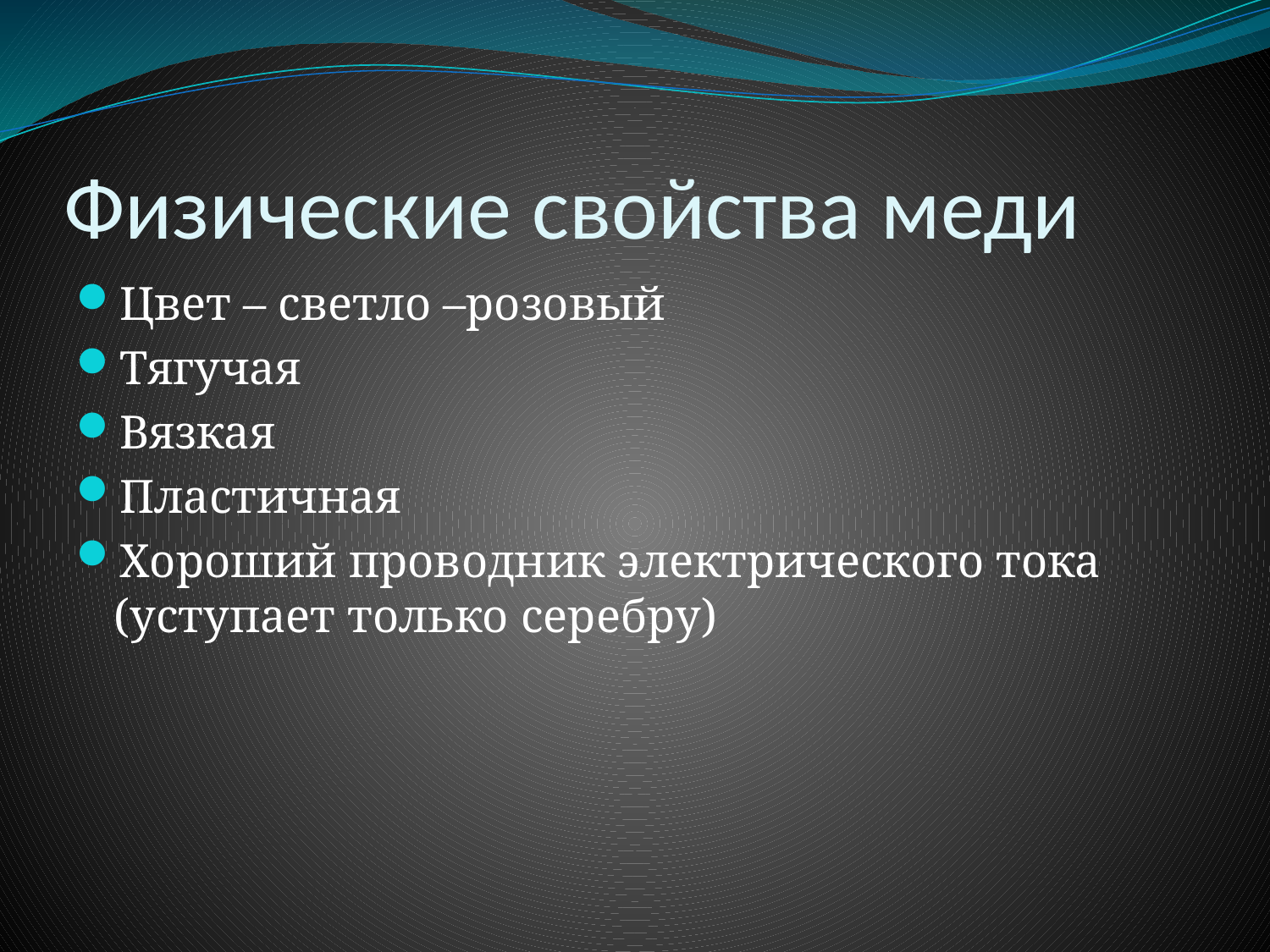

# Физические свойства меди
Цвет – светло –розовый
Тягучая
Вязкая
Пластичная
Хороший проводник электрического тока (уступает только серебру)